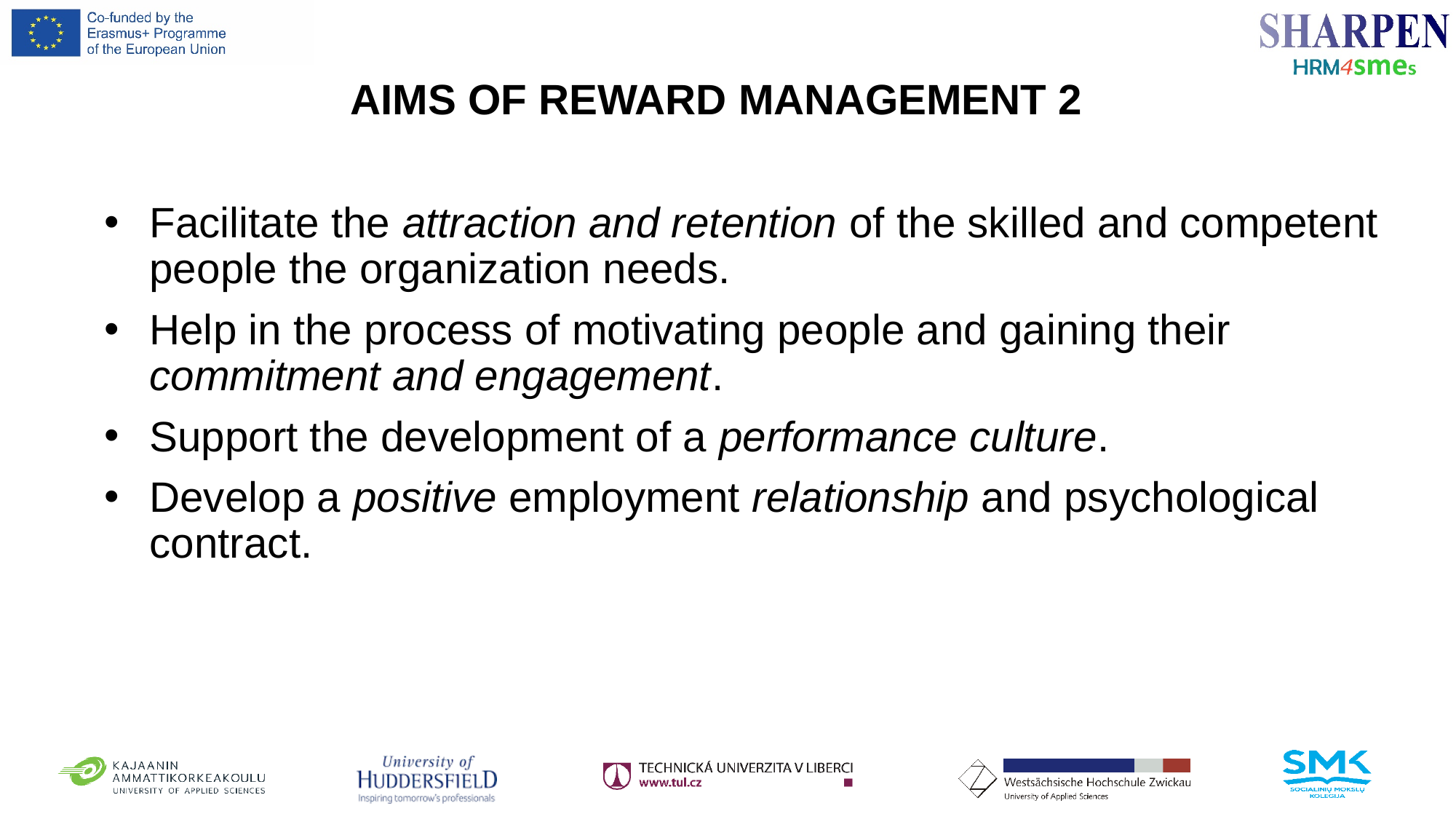

# AIMS OF REWARD MANAGEMENT 2
Facilitate the attraction and retention of the skilled and competent people the organization needs.
Help in the process of motivating people and gaining their commitment and engagement.
Support the development of a performance culture.
Develop a positive employment relationship and psychological contract.